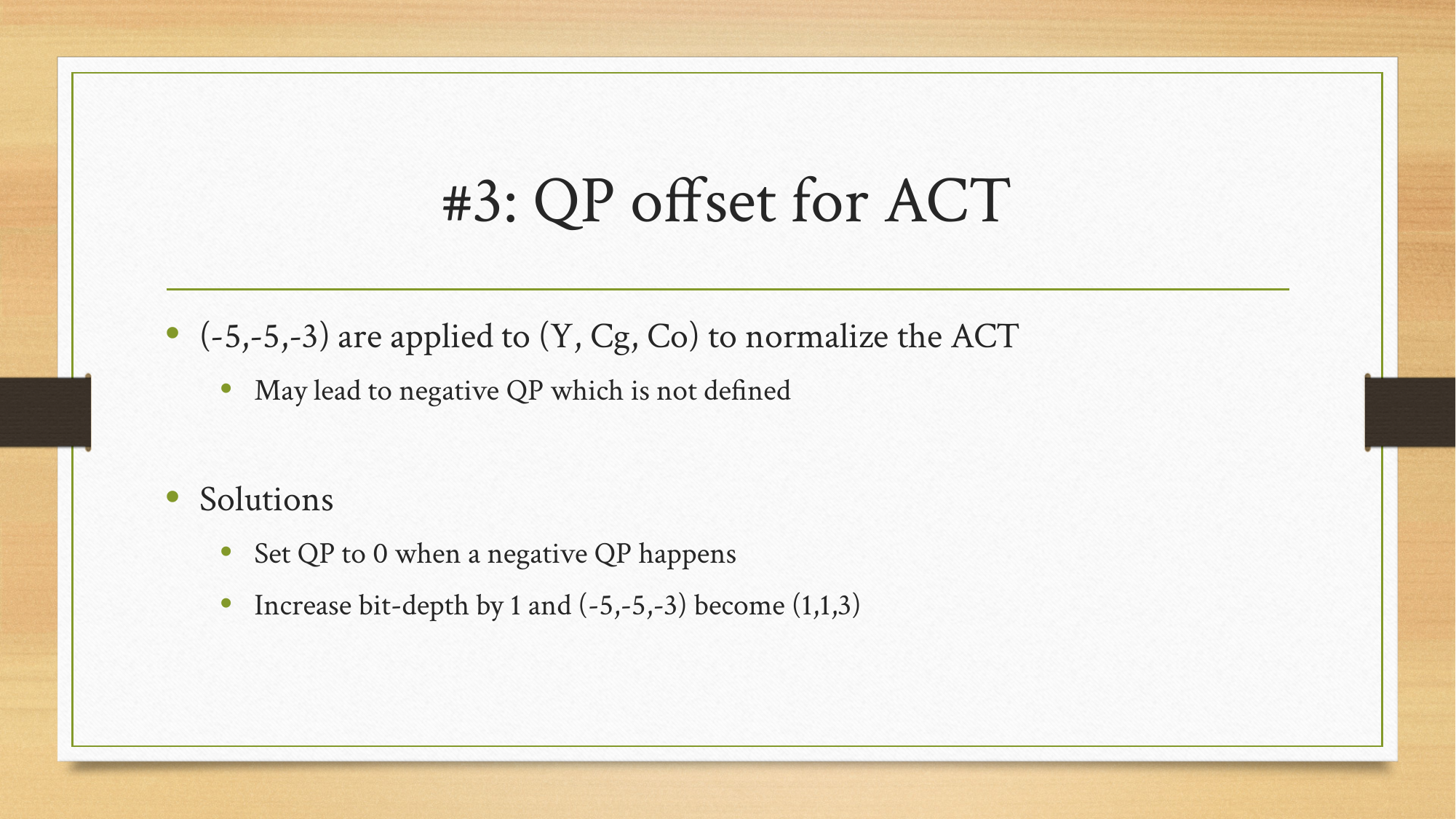

# #3: QP offset for ACT
(-5,-5,-3) are applied to (Y, Cg, Co) to normalize the ACT
May lead to negative QP which is not defined

Solutions
Set QP to 0 when a negative QP happens
Increase bit-depth by 1 and (-5,-5,-3) become (1,1,3)